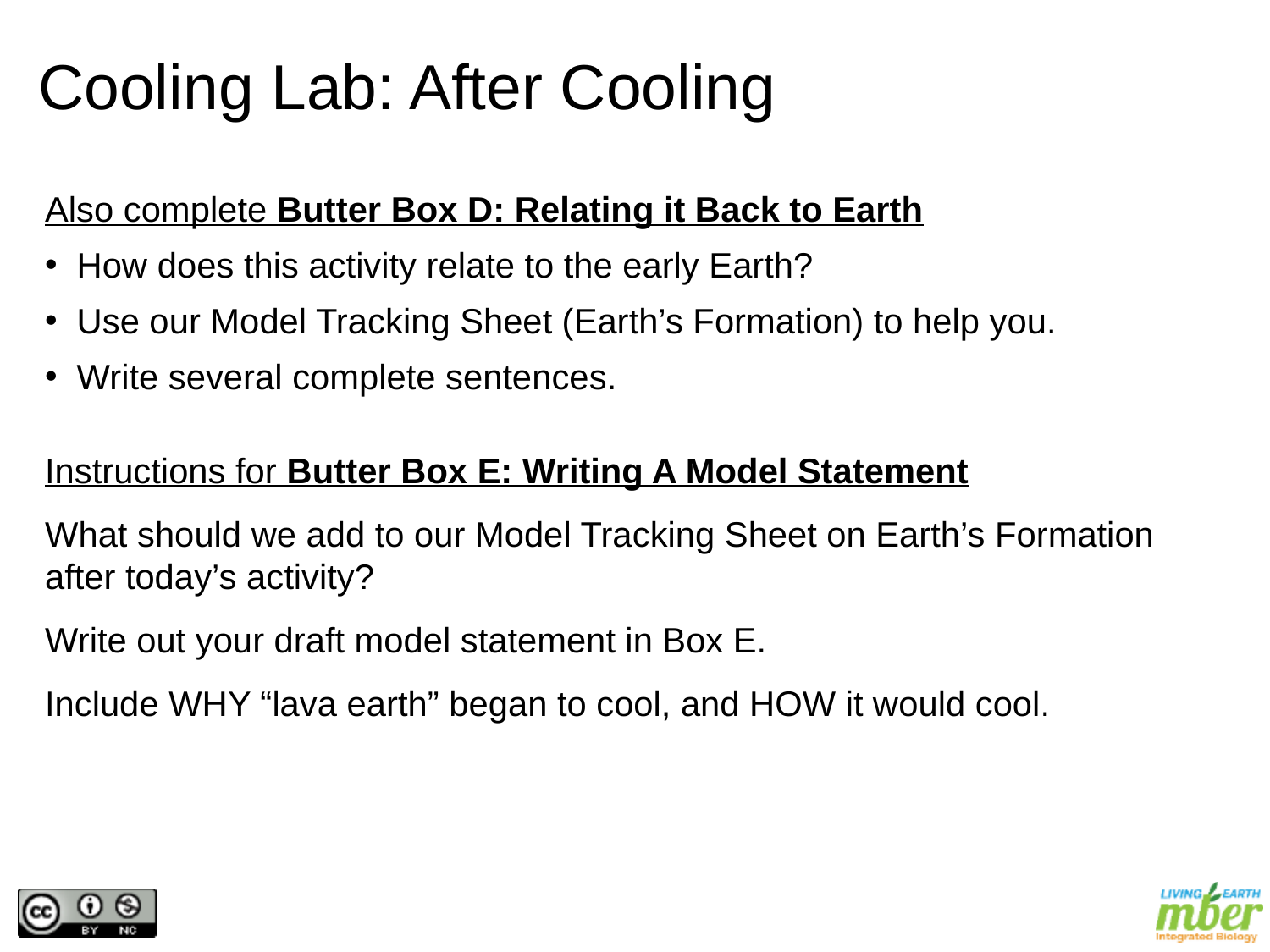

Cooling Lab: After Cooling
Also complete Butter Box D: Relating it Back to Earth
How does this activity relate to the early Earth?
Use our Model Tracking Sheet (Earth’s Formation) to help you.
Write several complete sentences.

Instructions for Butter Box E: Writing A Model Statement
What should we add to our Model Tracking Sheet on Earth’s Formation after today’s activity?
Write out your draft model statement in Box E.
Include WHY “lava earth” began to cool, and HOW it would cool.